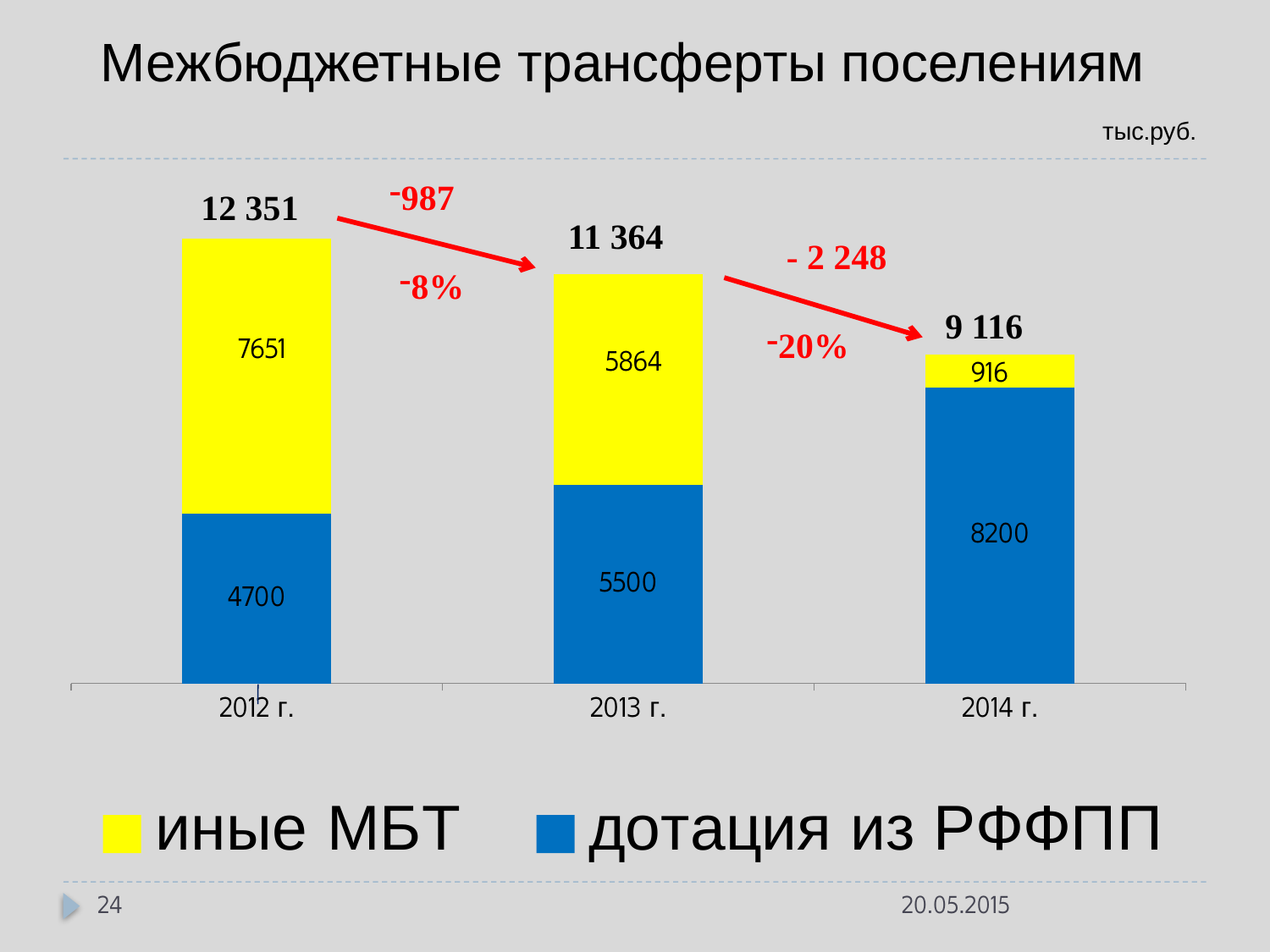

# Межбюджетные трансферты поселениям
тыс.руб.

### Chart

| Category | дотация из РФФПП | иные МБТ |
|---|---|---|
| 2012 г. | 4700.0 | 7651.0 |
| 2013 г. | 5500.0 | 5864.0 |
| 2014 г. | 8200.0 | 916.0 |
987
12 351
11 364
- 2 248
8%
9 116
20%
24
20.05.2015